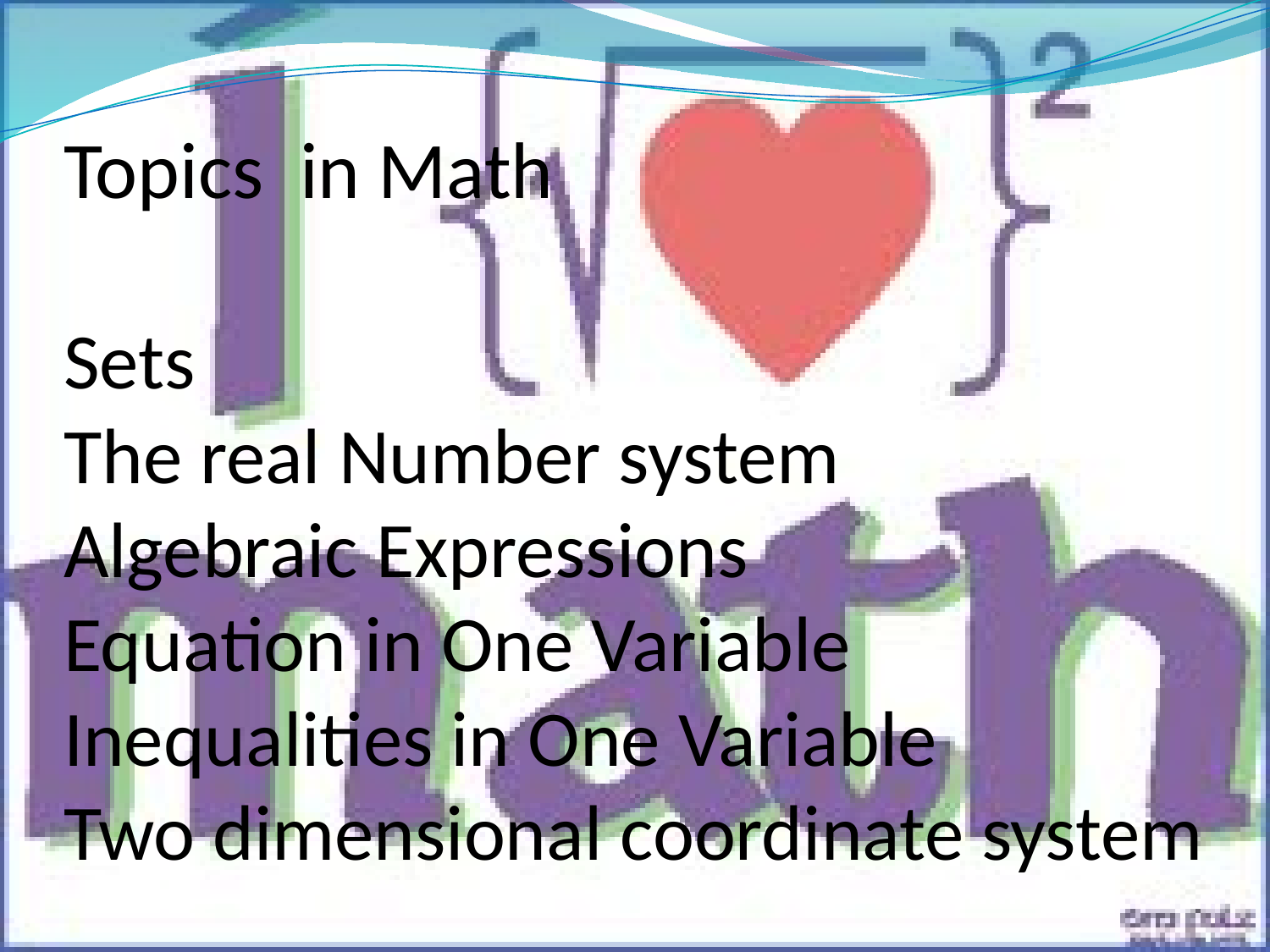

# Topics  in Math Sets The real Number system Algebraic Expressions Equation in One Variable Inequalities in One Variable Two dimensional coordinate system